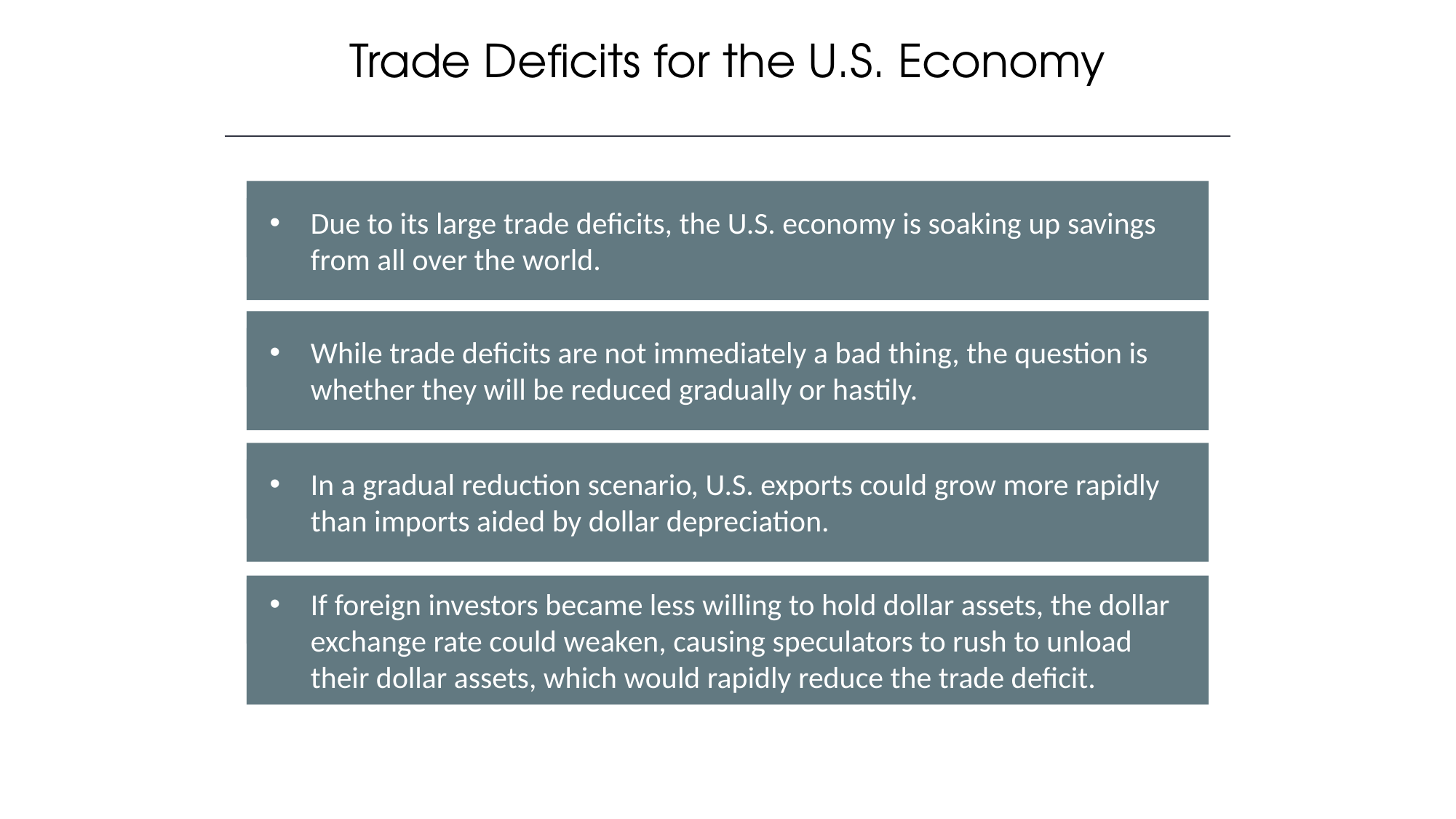

Trade Deficits for the U.S. Economy
HAWKES LEARNING

Due to its large trade deficits, the U.S. economy is soaking up savings from all over the world.

While trade deficits are not immediately a bad thing, the question is whether they will be reduced gradually or hastily.

In a gradual reduction scenario, U.S. exports could grow more rapidly than imports aided by dollar depreciation.
The CPI is subject to two types of bias: substitution bias and quality/new goods bias.

If foreign investors became less willing to hold dollar assets, the dollar exchange rate could weaken, causing speculators to rush to unload their dollar assets, which would rapidly reduce the trade deficit.
Both substitution bias and quality/new goods bias tend to overstate the negative impact of inflation on consumers.